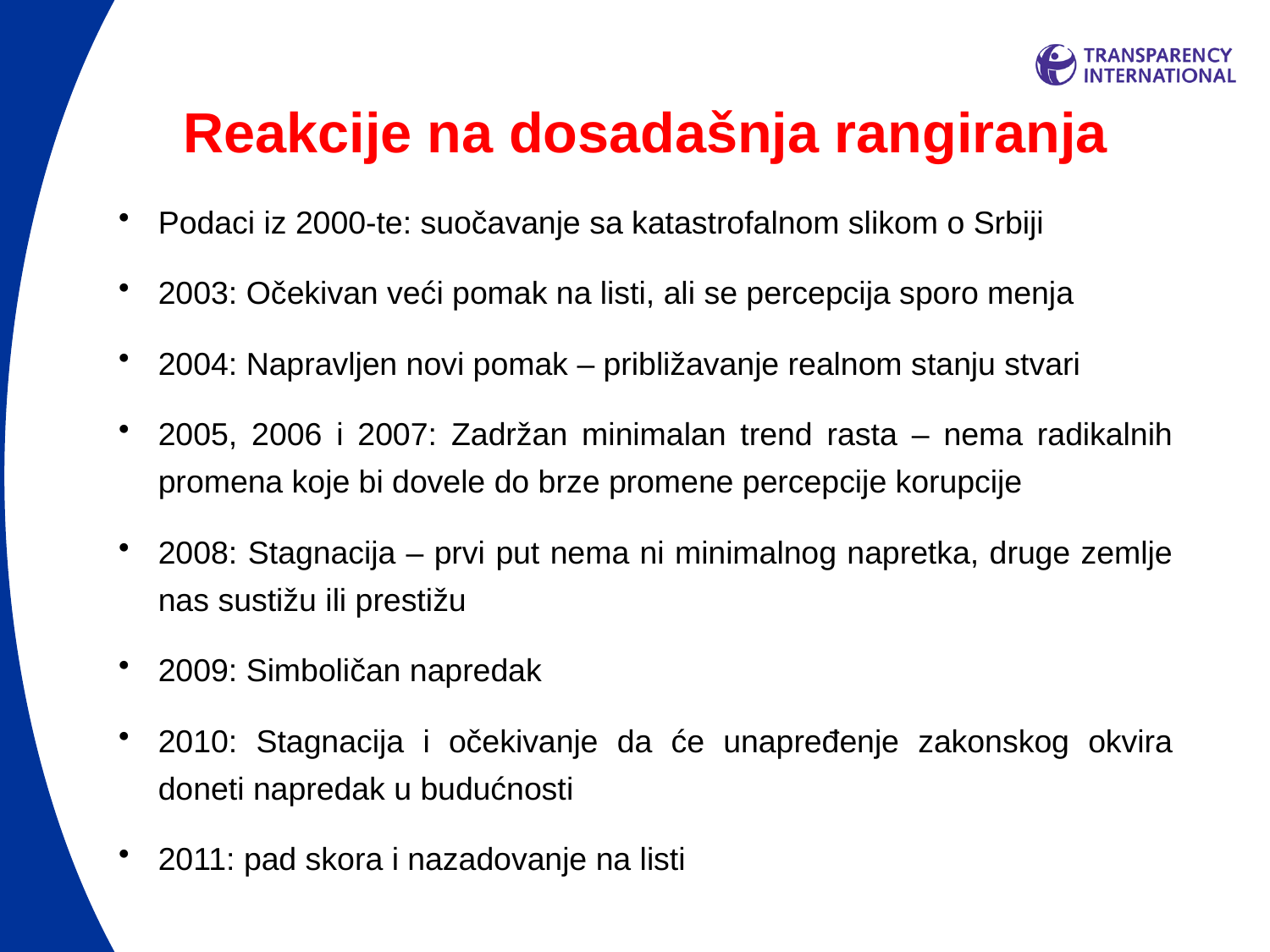

# Reakcije na dosadašnja rangiranja
Podaci iz 2000-te: suočavanje sa katastrofalnom slikom o Srbiji
2003: Očekivan veći pomak na listi, ali se percepcija sporo menja
2004: Napravljen novi pomak – približavanje realnom stanju stvari
2005, 2006 i 2007: Zadržan minimalan trend rasta – nema radikalnih promena koje bi dovele do brze promene percepcije korupcije
2008: Stagnacija – prvi put nema ni minimalnog napretka, druge zemlje nas sustižu ili prestižu
2009: Simboličan napredak
2010: Stagnacija i očekivanje da će unapređenje zakonskog okvira doneti napredak u budućnosti
2011: pad skora i nazadovanje na listi